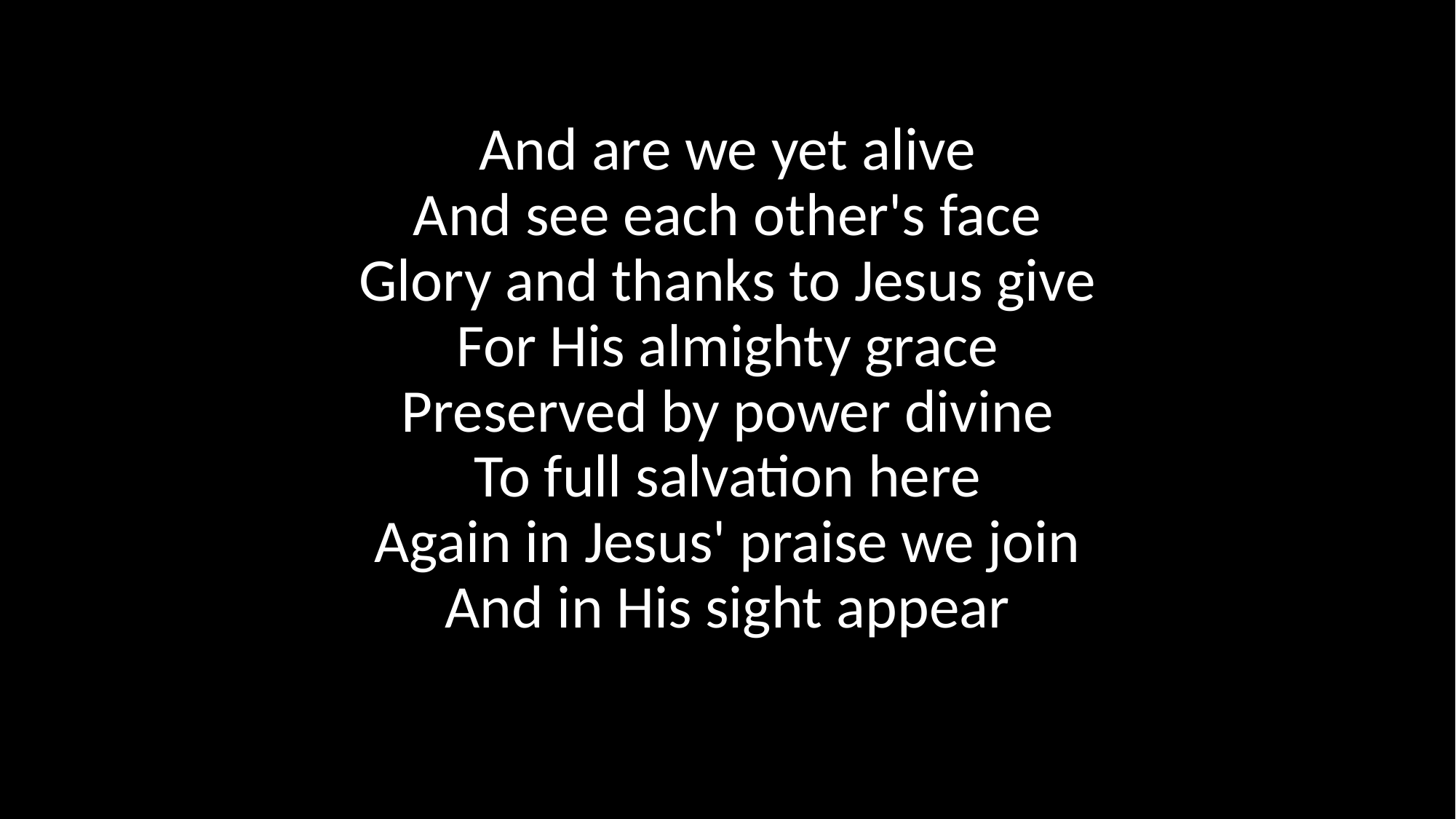

And are we yet alive
And see each other's face
Glory and thanks to Jesus give
For His almighty grace
Preserved by power divine
To full salvation here
Again in Jesus' praise we join
And in His sight appear